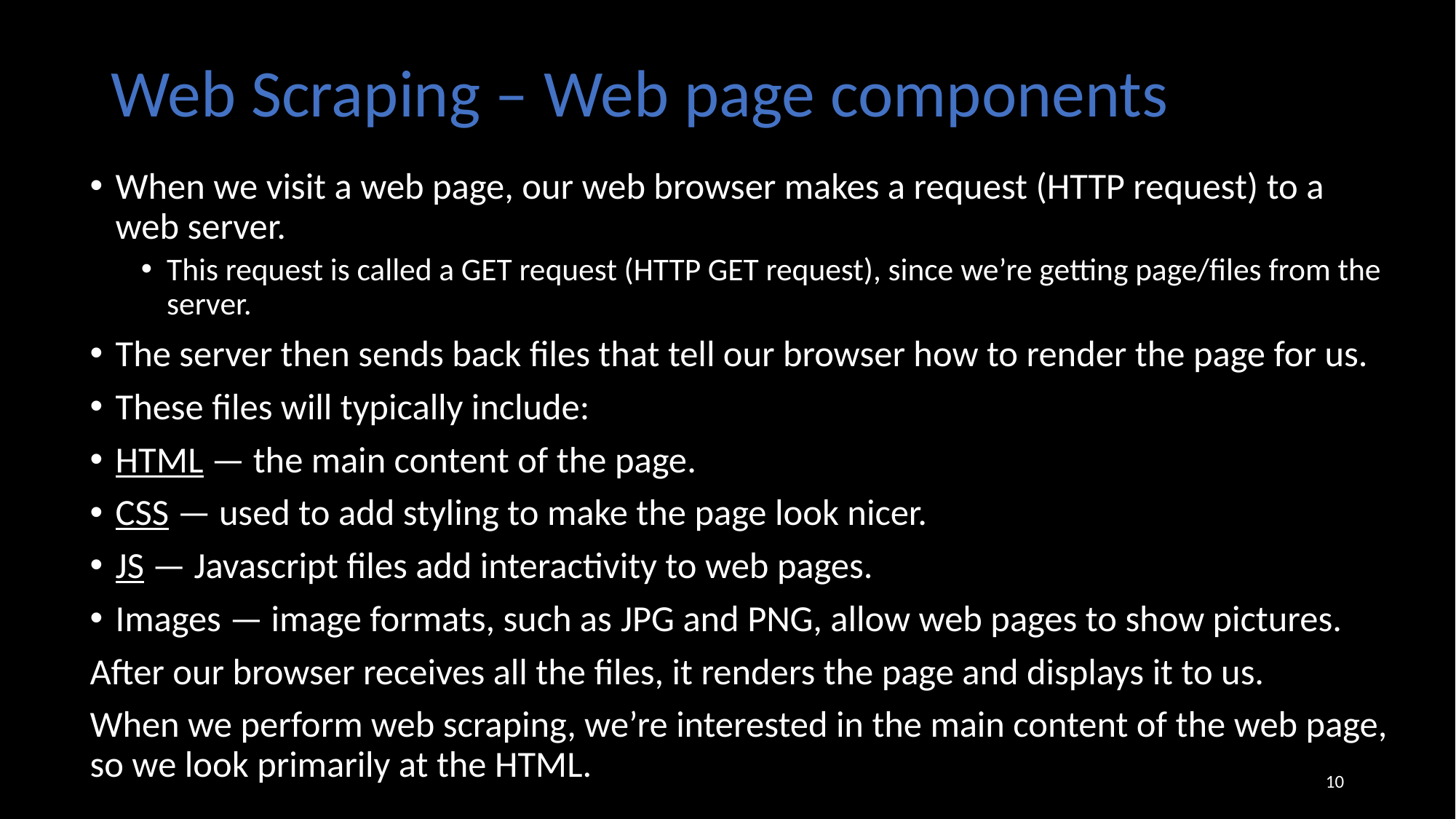

# Web Scraping – Web page components
When we visit a web page, our web browser makes a request (HTTP request) to a web server.
This request is called a GET request (HTTP GET request), since we’re getting page/files from the server.
The server then sends back files that tell our browser how to render the page for us.
These files will typically include:
HTML — the main content of the page.
CSS — used to add styling to make the page look nicer.
JS — Javascript files add interactivity to web pages.
Images — image formats, such as JPG and PNG, allow web pages to show pictures.
After our browser receives all the files, it renders the page and displays it to us.
When we perform web scraping, we’re interested in the main content of the web page, so we look primarily at the HTML.
10